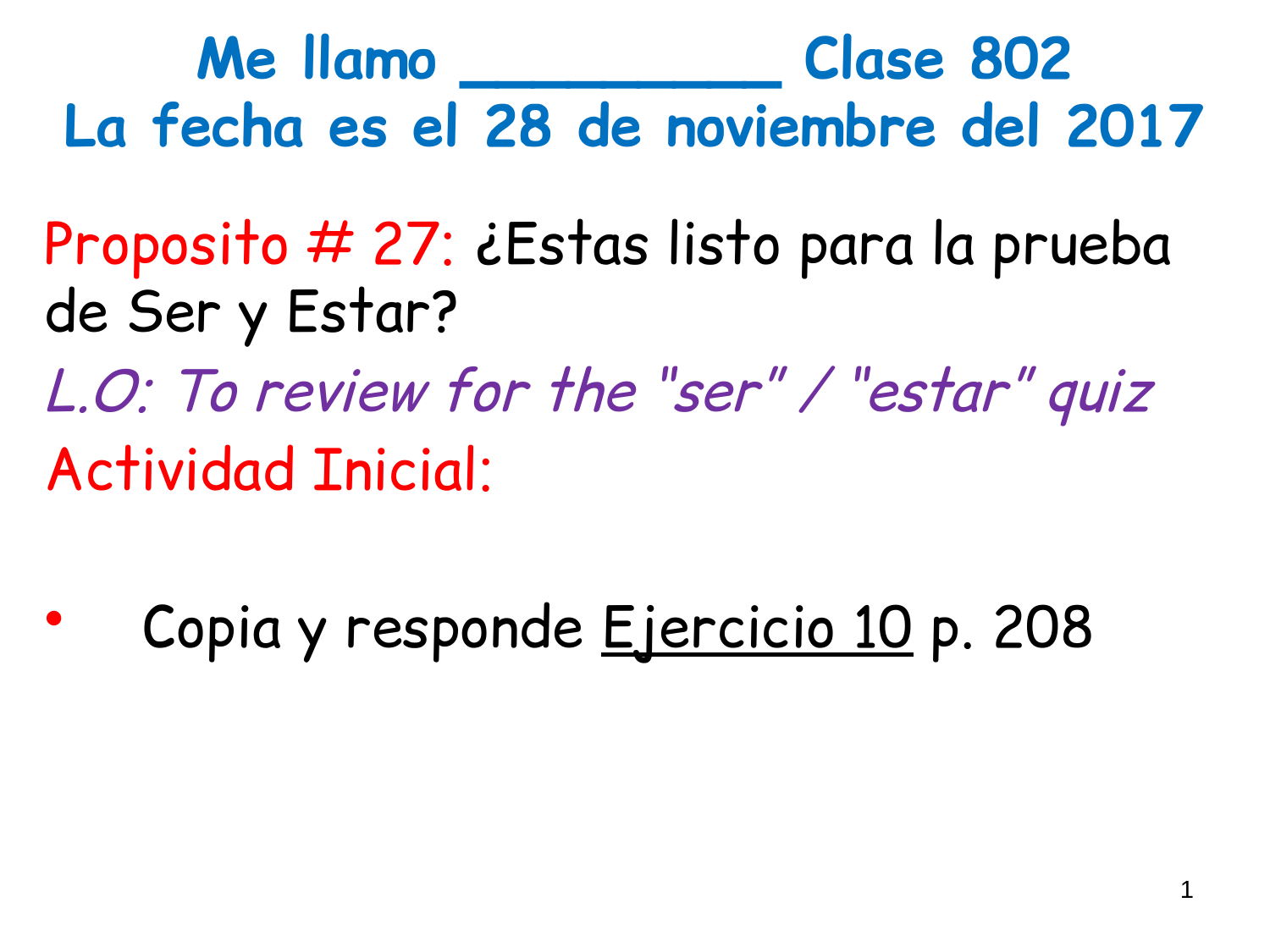

# Me llamo _________ Clase 802 La fecha es el 28 de noviembre del 2017
Proposito # 27: ¿Estas listo para la prueba de Ser y Estar?
L.O: To review for the “ser” / “estar” quiz
Actividad Inicial:

   Copia y responde Ejercicio 10 p. 208

1